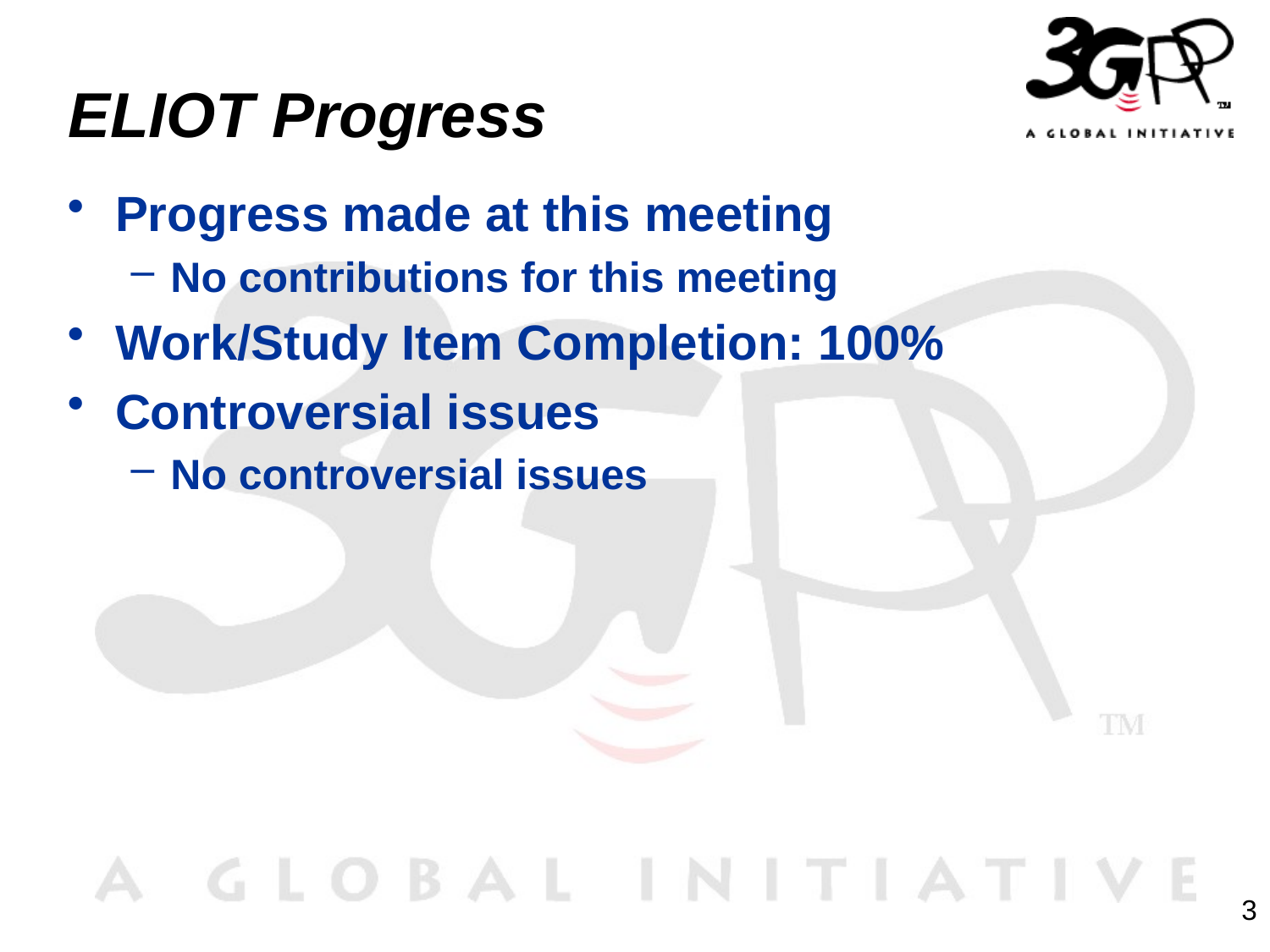

# ELIOT Progress
Progress made at this meeting
No contributions for this meeting
Work/Study Item Completion: 100%
Controversial issues
No controversial issues
3